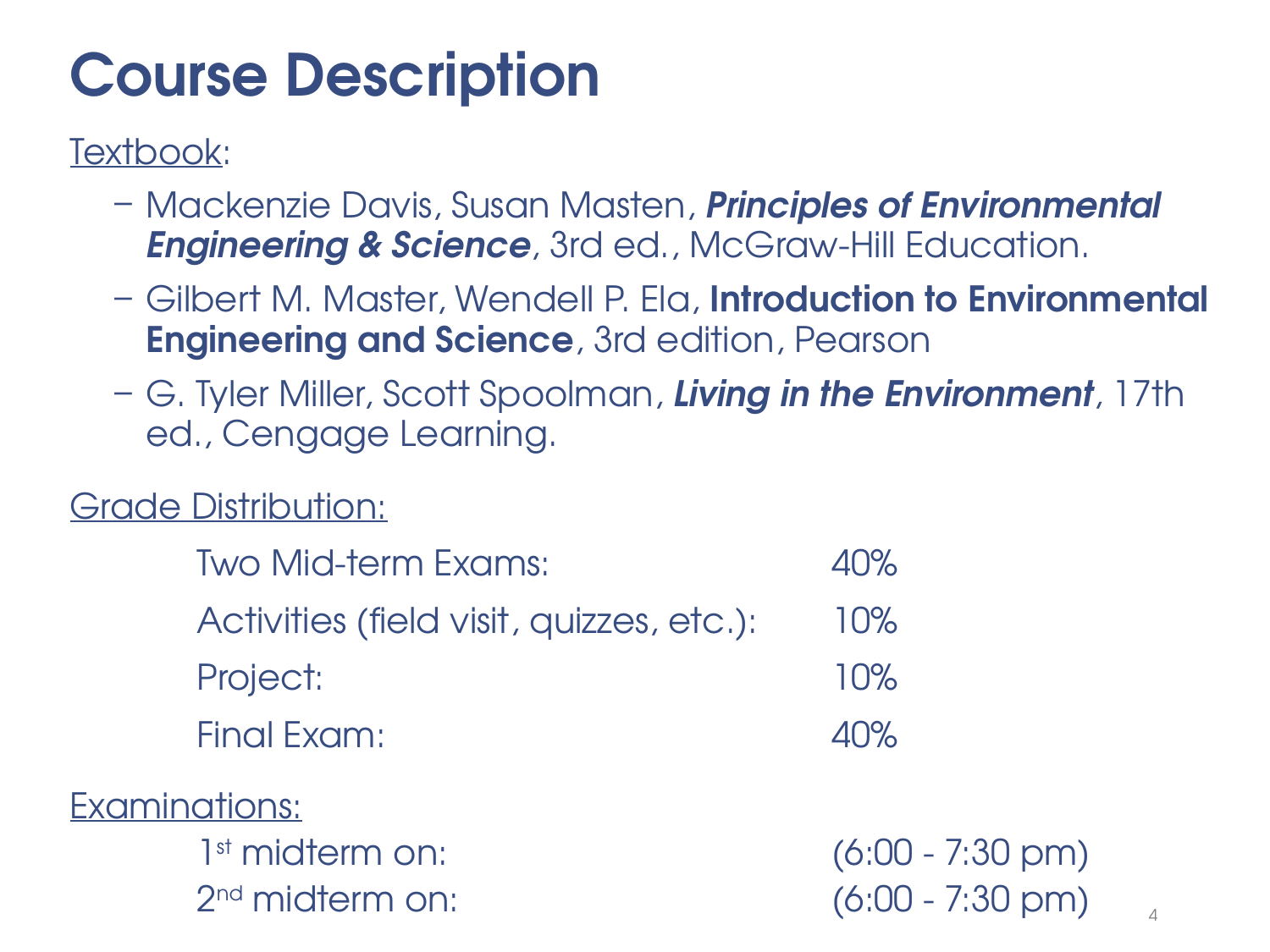

# Course Description
Textbook:
Mackenzie Davis, Susan Masten, Principles of Environmental Engineering & Science, 3rd ed., McGraw-Hill Education.
Gilbert M. Master, Wendell P. Ela, Introduction to Environmental Engineering and Science, 3rd edition, Pearson
G. Tyler Miller, Scott Spoolman, Living in the Environment, 17th ed., Cengage Learning.
Grade Distribution:
	Two Mid-term Exams:			40%
	Activities (field visit, quizzes, etc.):	10%
	Project:				10%
	Final Exam:				40%
Examinations:
	1st midterm on:   			(6:00 - 7:30 pm)
	2nd midterm on:  			(6:00 - 7:30 pm)
4